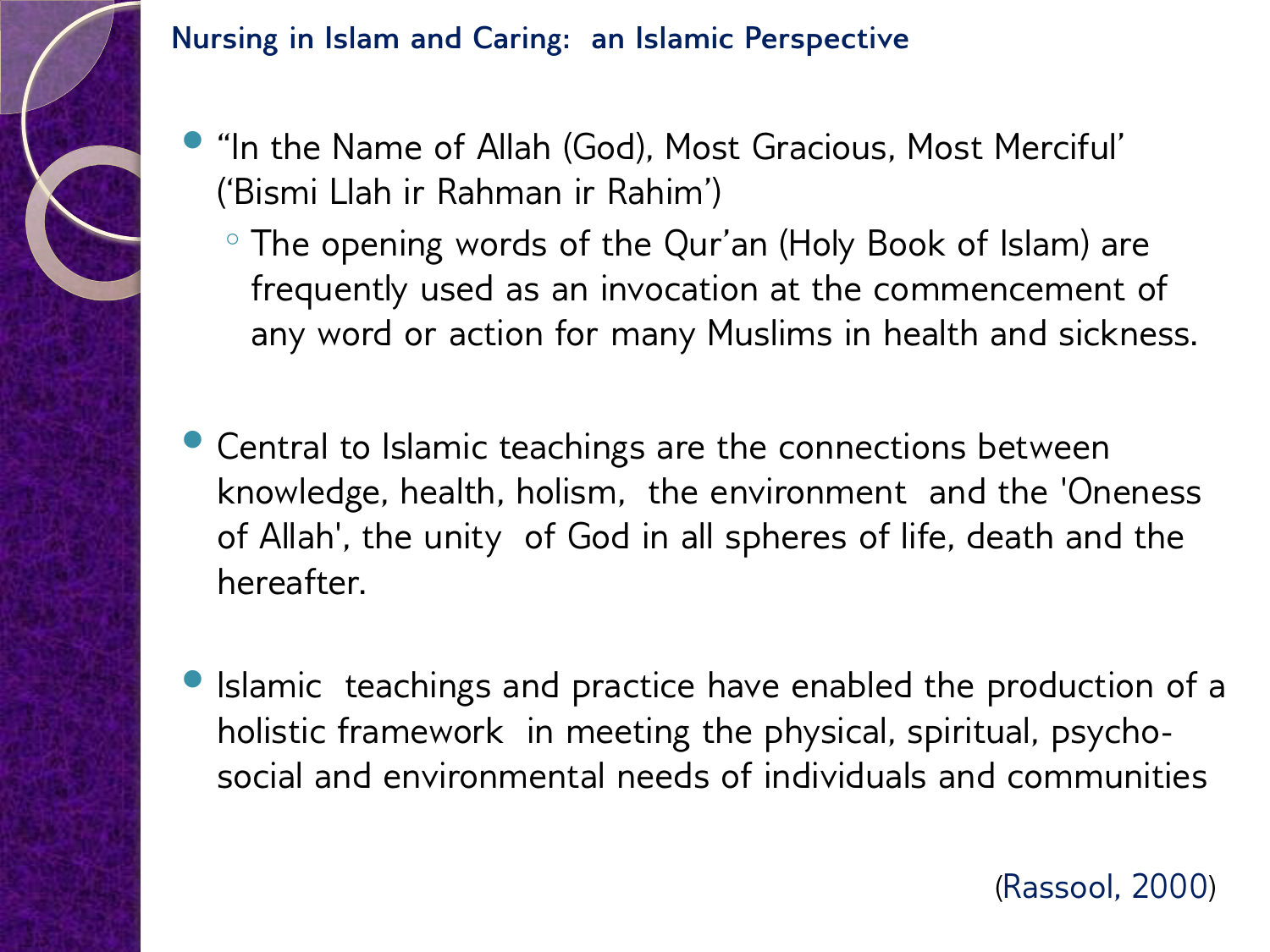

Nursing in Islam and Caring:  an Islamic Perspective

“In the Name of Allah (God), Most Gracious, Most Merciful’ (‘Bismi Llah ir Rahman ir Rahim’)
The opening words of the Qur’an (Holy Book of Islam) are frequently used as an invocation at the commencement of any word or action for many Muslims in health and sickness.

Central to Islamic teachings are the connections between knowledge, health, holism,  the environment  and the 'Oneness of Allah', the unity  of God in all spheres of life, death and the hereafter.

Islamic  teachings and practice have enabled the production of a holistic framework  in meeting the physical, spiritual, psycho-social and environmental needs of individuals and communities

(Rassool, 2000)